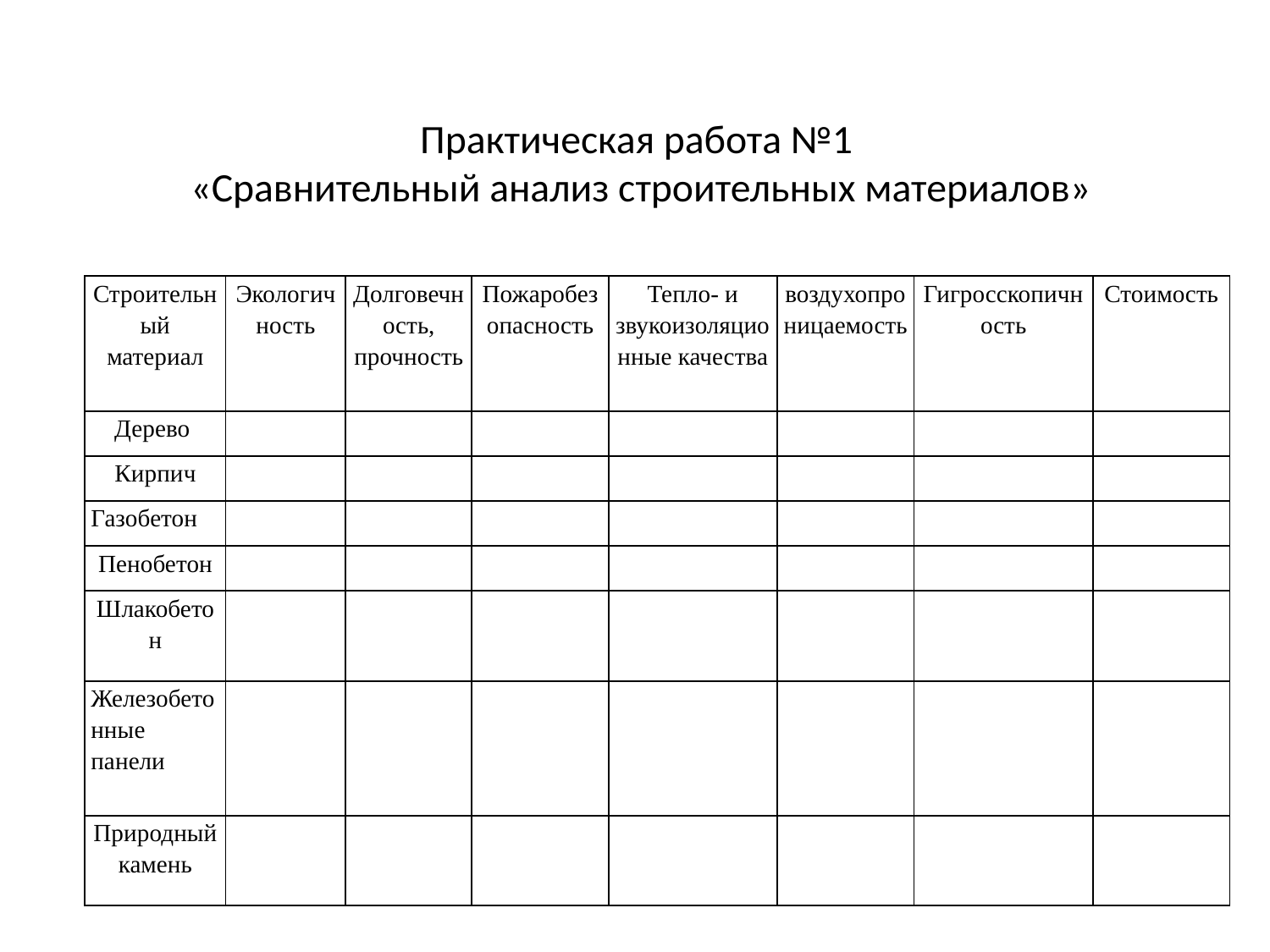

# Практическая работа №1 «Сравнительный анализ строительных материалов»
| Строительный материал | Экологичность | Долговечность, прочность | Пожаробезопасность | Тепло- и звукоизоляционные качества | воздухопроницаемость | Гигросскопичность | Стоимость |
| --- | --- | --- | --- | --- | --- | --- | --- |
| Дерево |  |  |  |  |  |  |  |
| Кирпич |  |  |  |  |  |  |  |
| Газобетон |  |  |  |  |  |  |  |
| Пенобетон |  |  |  |  |  |  |  |
| Шлакобетон |  |  |  |  |  |  |  |
| Железобетонные панели |  |  |  |  |  |  |  |
| Природный камень |  |  |  |  |  |  |  |